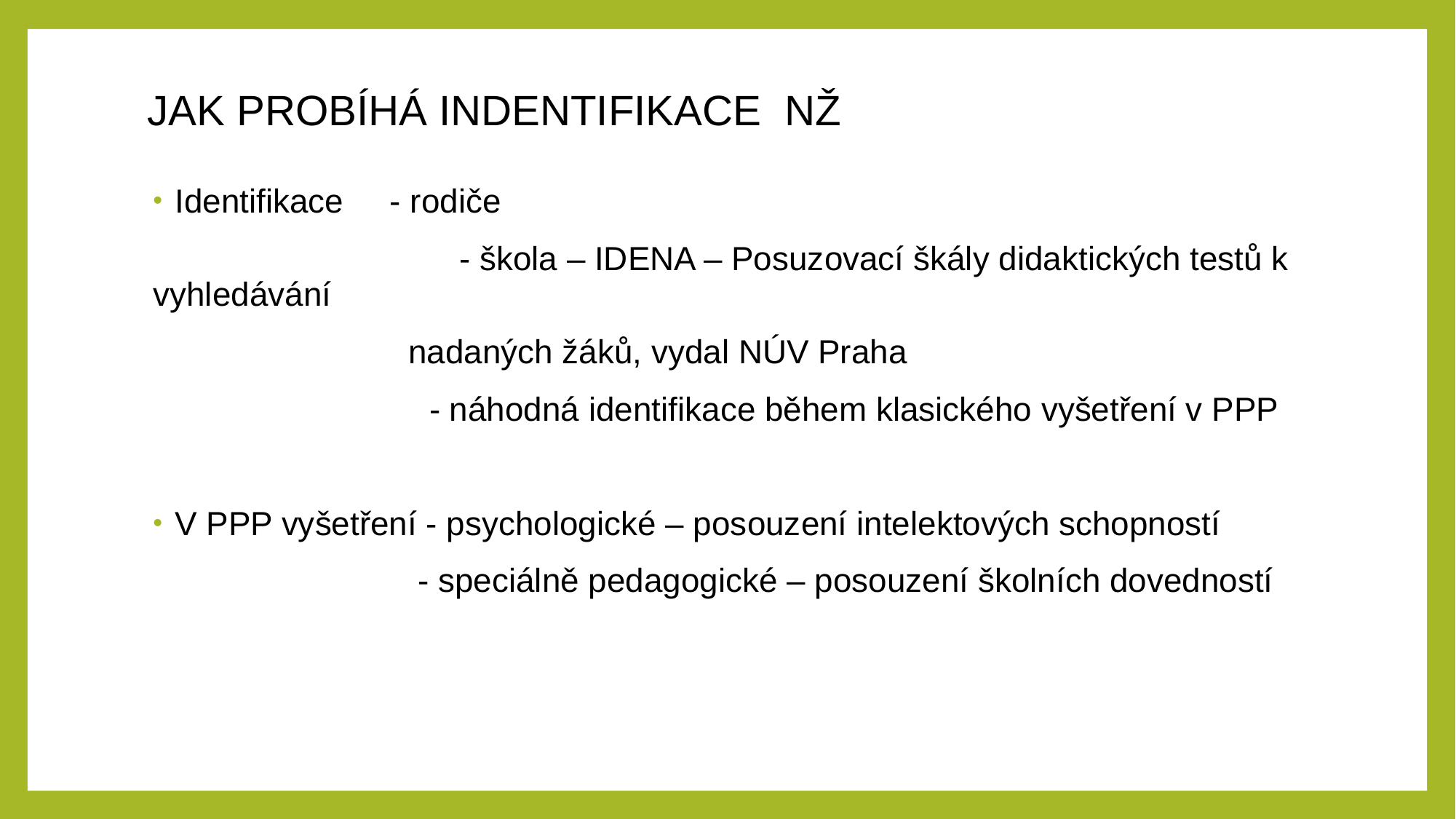

# JAK PROBÍHÁ INDENTIFIKACE  NŽ

Identifikace     - rodiče
                                 - škola – IDENA – Posuzovací škály didaktických testů k vyhledávání
		    nadaných žáků, vydal NÚV Praha
	                  - náhodná identifikace během klasického vyšetření v PPP

V PPP vyšetření - psychologické – posouzení intelektových schopností
		     - speciálně pedagogické – posouzení školních dovedností